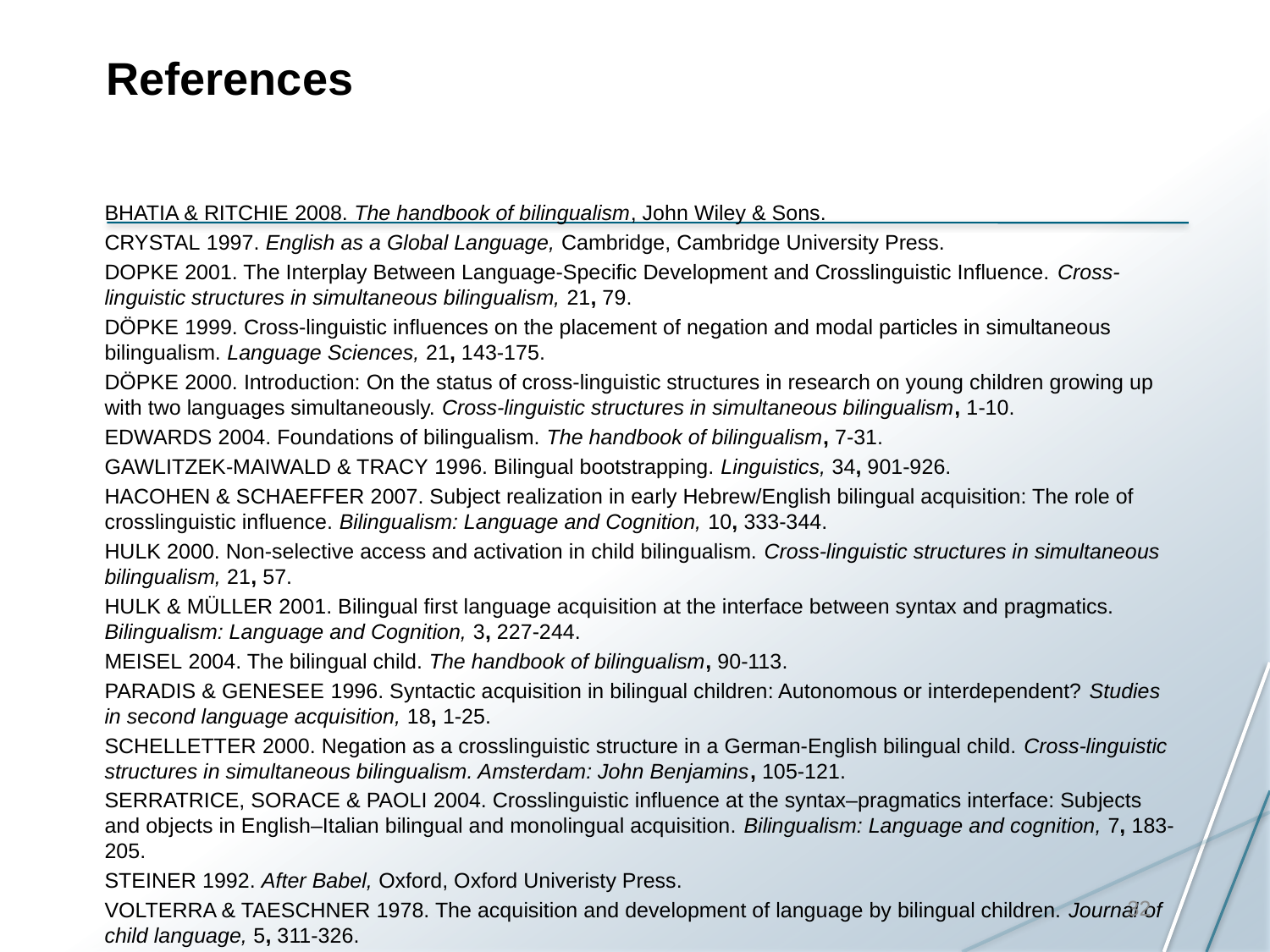

# References
Bhatia & Ritchie 2008. The handbook of bilingualism, John Wiley & Sons.
Crystal 1997. English as a Global Language, Cambridge, Cambridge University Press.
Dopke 2001. The Interplay Between Language-Speciﬁc Development and Crosslinguistic Inﬂuence. Cross-linguistic structures in simultaneous bilingualism, 21, 79.
Döpke 1999. Cross-linguistic influences on the placement of negation and modal particles in simultaneous bilingualism. Language Sciences, 21, 143-175.
Döpke 2000. Introduction: On the status of cross-linguistic structures in research on young children growing up with two languages simultaneously. Cross-linguistic structures in simultaneous bilingualism, 1-10.
Edwards 2004. Foundations of bilingualism. The handbook of bilingualism, 7-31.
Gawlitzek-Maiwald & Tracy 1996. Bilingual bootstrapping. Linguistics, 34, 901-926.
Hacohen & Schaeffer 2007. Subject realization in early Hebrew/English bilingual acquisition: The role of crosslinguistic influence. Bilingualism: Language and Cognition, 10, 333-344.
Hulk 2000. Non-selective access and activation in child bilingualism. Cross-linguistic structures in simultaneous bilingualism, 21, 57.
Hulk & Müller 2001. Bilingual first language acquisition at the interface between syntax and pragmatics. Bilingualism: Language and Cognition, 3, 227-244.
Meisel 2004. The bilingual child. The handbook of bilingualism, 90-113.
Paradis & Genesee 1996. Syntactic acquisition in bilingual children: Autonomous or interdependent? Studies in second language acquisition, 18, 1-25.
Schelletter 2000. Negation as a crosslinguistic structure in a German-English bilingual child. Cross-linguistic structures in simultaneous bilingualism. Amsterdam: John Benjamins, 105-121.
Serratrice, Sorace & Paoli 2004. Crosslinguistic influence at the syntax–pragmatics interface: Subjects and objects in English–Italian bilingual and monolingual acquisition. Bilingualism: Language and cognition, 7, 183-205.
Steiner 1992. After Babel, Oxford, Oxford Univeristy Press.
Volterra & Taeschner 1978. The acquisition and development of language by bilingual children. Journal of child language, 5, 311-326.

32